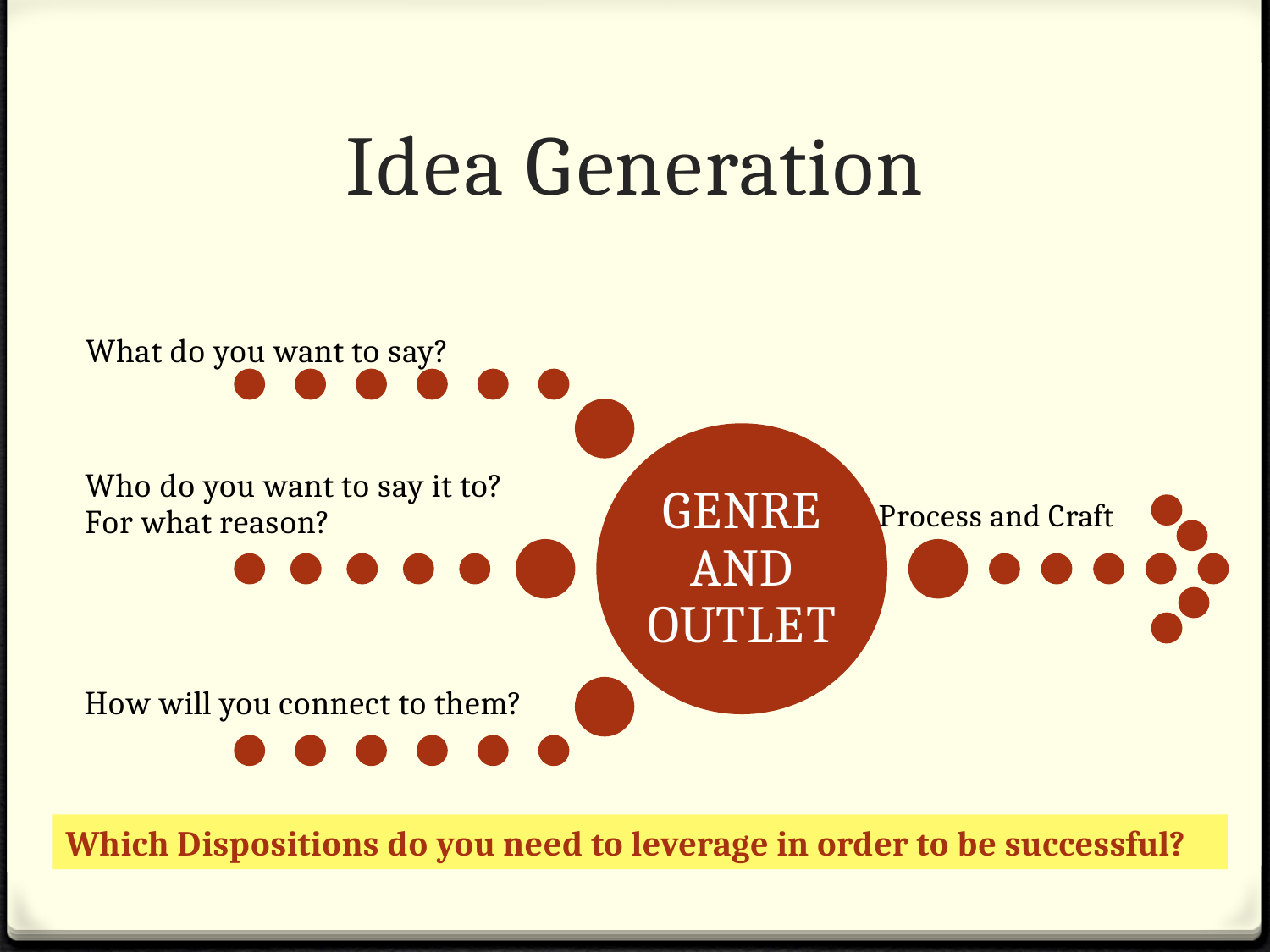

# Idea Generation
GENRE AND OUTLET
What do you want to say?
Who do you want to say it to?       For what reason?
How will you connect to them?
Process and Craft
Which Dispositions do you need to leverage in order to be successful?